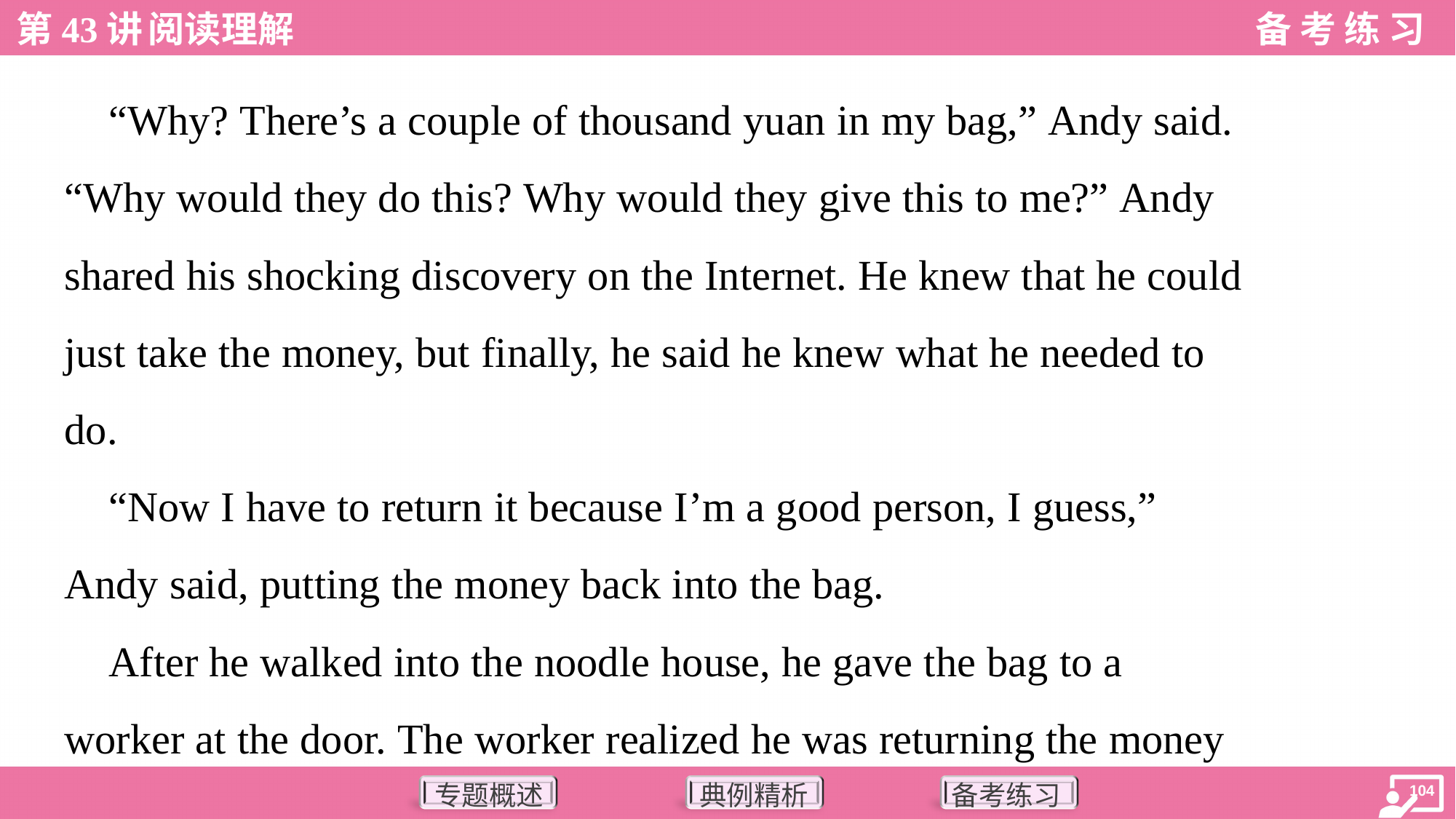

“Why? There’s a couple of thousand yuan in my bag,” Andy said.
“Why would they do this? Why would they give this to me?” Andy
shared his shocking discovery on the Internet. He knew that he could
just take the money, but finally, he said he knew what he needed to
do.
    “Now I have to return it because I’m a good person, I guess,”
Andy said, putting the money back into the bag.
    After he walked into the noodle house, he gave the bag to a
worker at the door. The worker realized he was returning the money